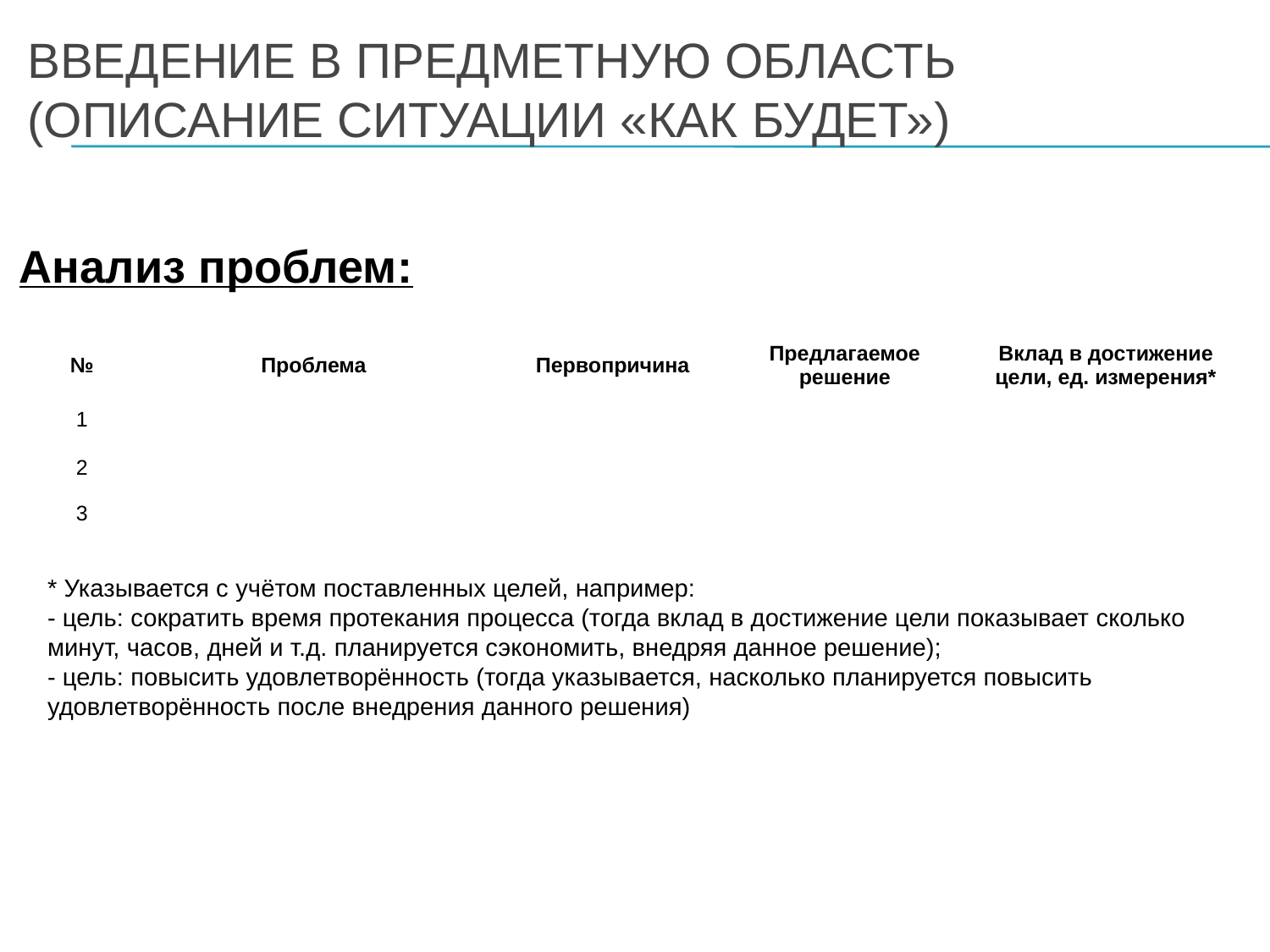

# Введение в предметную область (описание ситуации «как будет»)
Анализ проблем:
| № | Проблема | Первопричина | Предлагаемое решение | Вклад в достижение цели, ед. измерения\* |
| --- | --- | --- | --- | --- |
| 1 |  |  |  |  |
| 2 |  |  |  |  |
| 3 |  |  |  |  |
* Указывается с учётом поставленных целей, например:
- цель: сократить время протекания процесса (тогда вклад в достижение цели показывает сколько минут, часов, дней и т.д. планируется сэкономить, внедряя данное решение);
- цель: повысить удовлетворённость (тогда указывается, насколько планируется повысить удовлетворённость после внедрения данного решения)